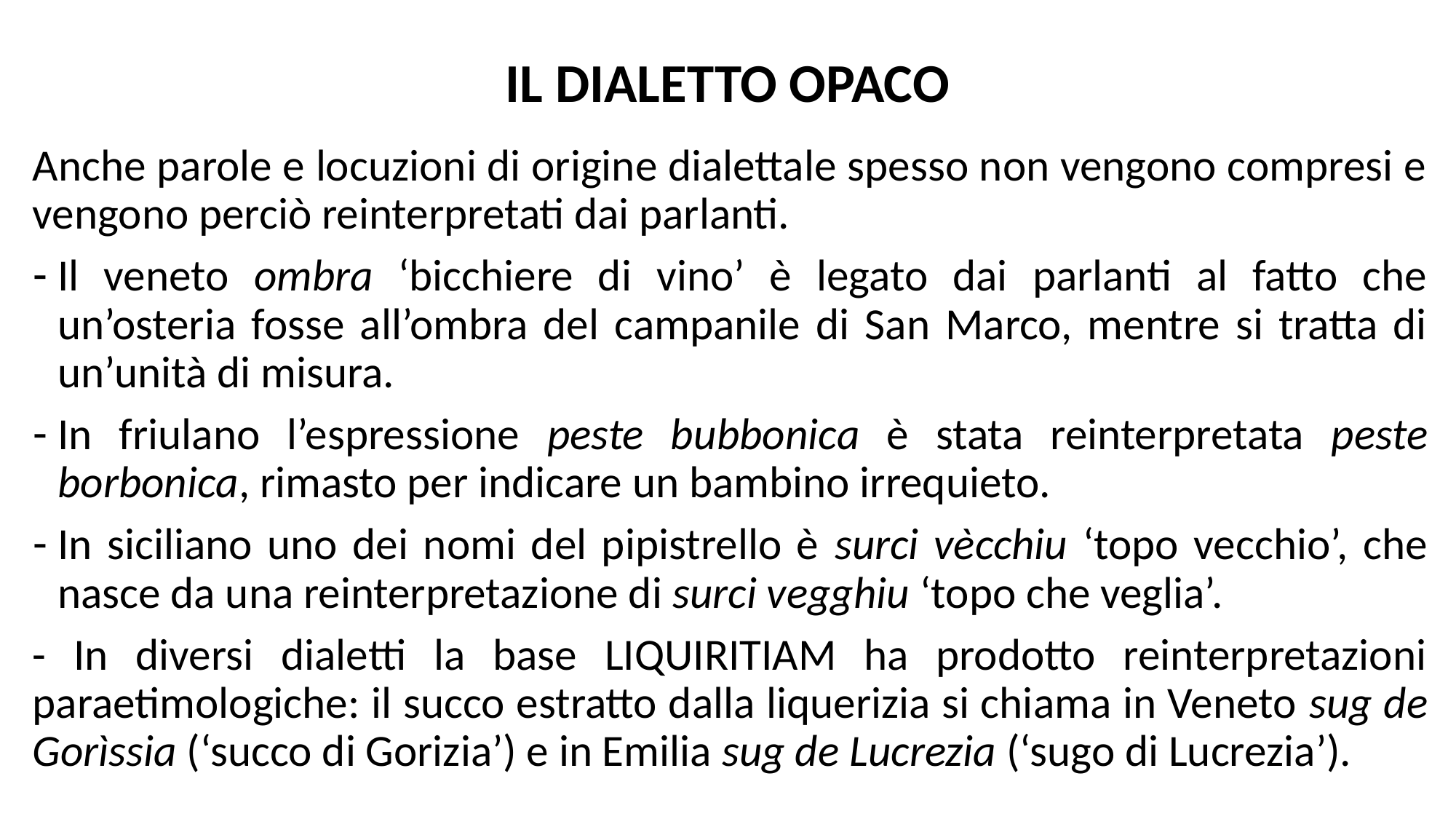

# IL DIALETTO OPACO
Anche parole e locuzioni di origine dialettale spesso non vengono compresi e vengono perciò reinterpretati dai parlanti.
Il veneto ombra ‘bicchiere di vino’ è legato dai parlanti al fatto che un’osteria fosse all’ombra del campanile di San Marco, mentre si tratta di un’unità di misura.
In friulano l’espressione peste bubbonica è stata reinterpretata peste borbonica, rimasto per indicare un bambino irrequieto.
In siciliano uno dei nomi del pipistrello è surci vècchiu ‘topo vecchio’, che nasce da una reinterpretazione di surci vegghiu ‘topo che veglia’.
- In diversi dialetti la base LIQUIRITIAM ha prodotto reinterpretazioni paraetimologiche: il succo estratto dalla liquerizia si chiama in Veneto sug de Gorìssia (‘succo di Gorizia’) e in Emilia sug de Lucrezia (‘sugo di Lucrezia’).